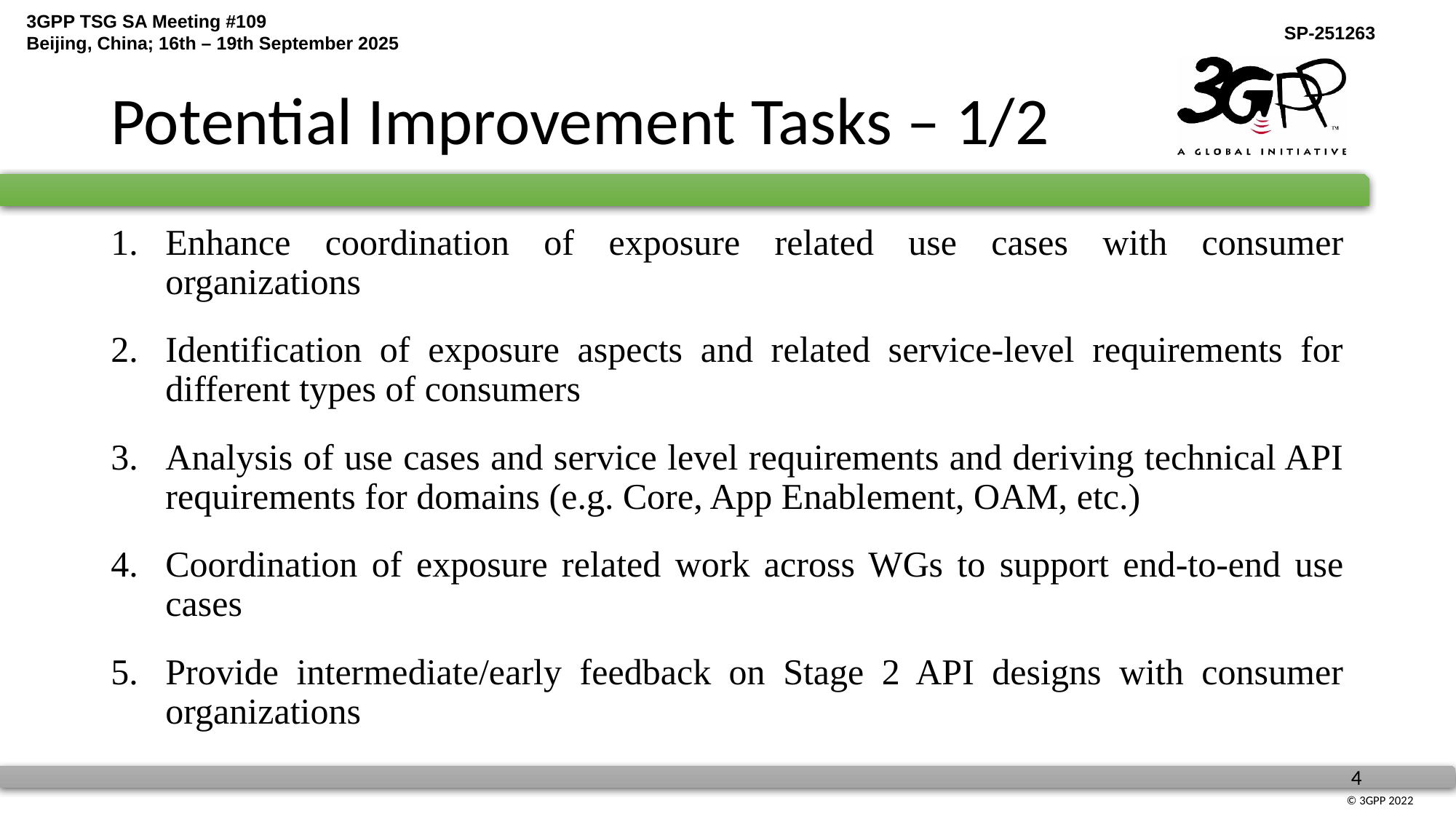

# Potential Improvement Tasks – 1/2
Enhance coordination of exposure related use cases with consumer organizations
Identification of exposure aspects and related service-level requirements for different types of consumers
Analysis of use cases and service level requirements and deriving technical API requirements for domains (e.g. Core, App Enablement, OAM, etc.)
Coordination of exposure related work across WGs to support end-to-end use cases
Provide intermediate/early feedback on Stage 2 API designs with consumer organizations